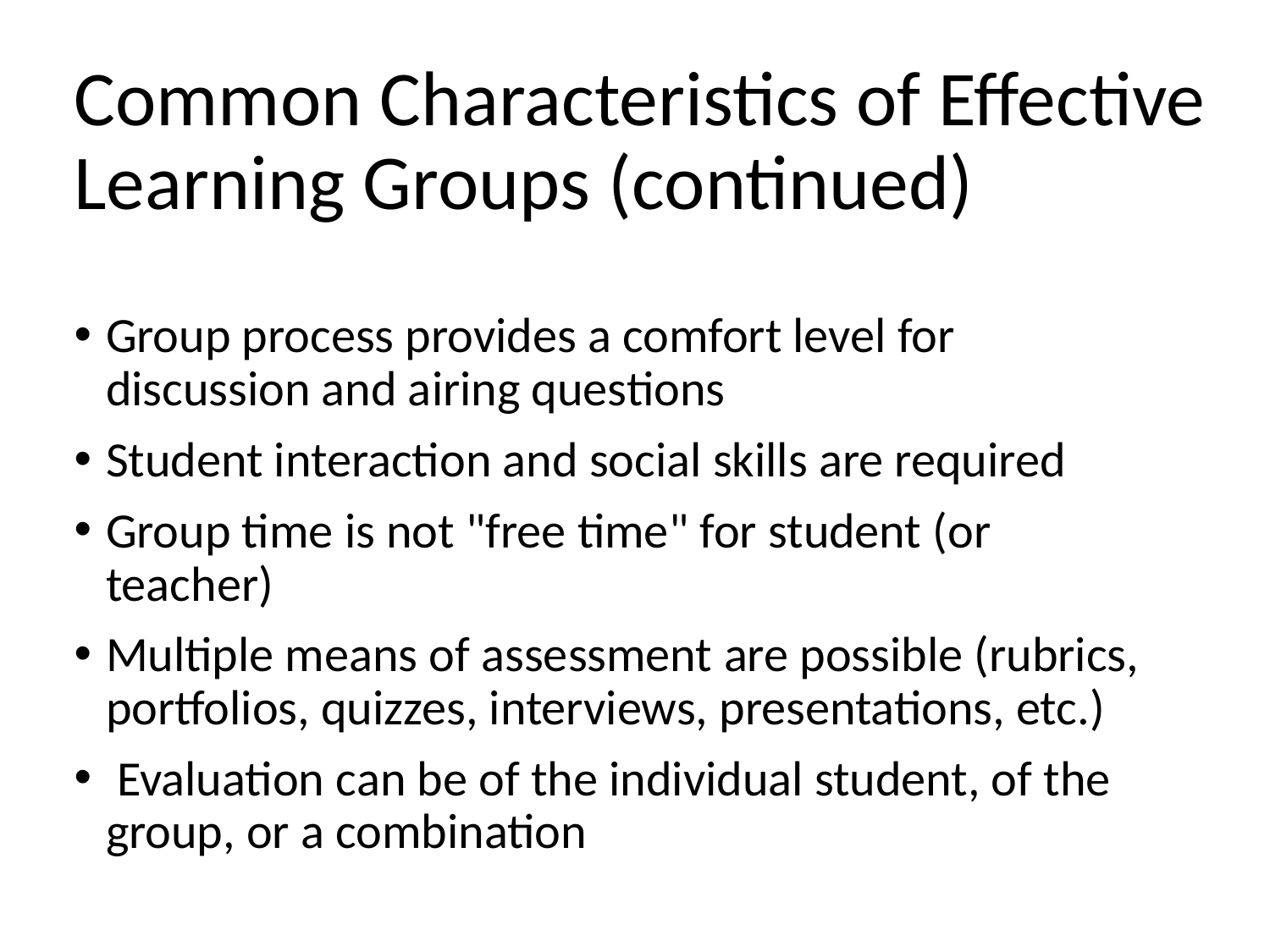

# Common Characteristics of Effective Learning Groups (continued)
Group process provides a comfort level for discussion and airing questions
Student interaction and social skills are required
Group time is not "free time" for student (or teacher)
Multiple means of assessment are possible (rubrics, portfolios, quizzes, interviews, presentations, etc.)
 Evaluation can be of the individual student, of the group, or a combination